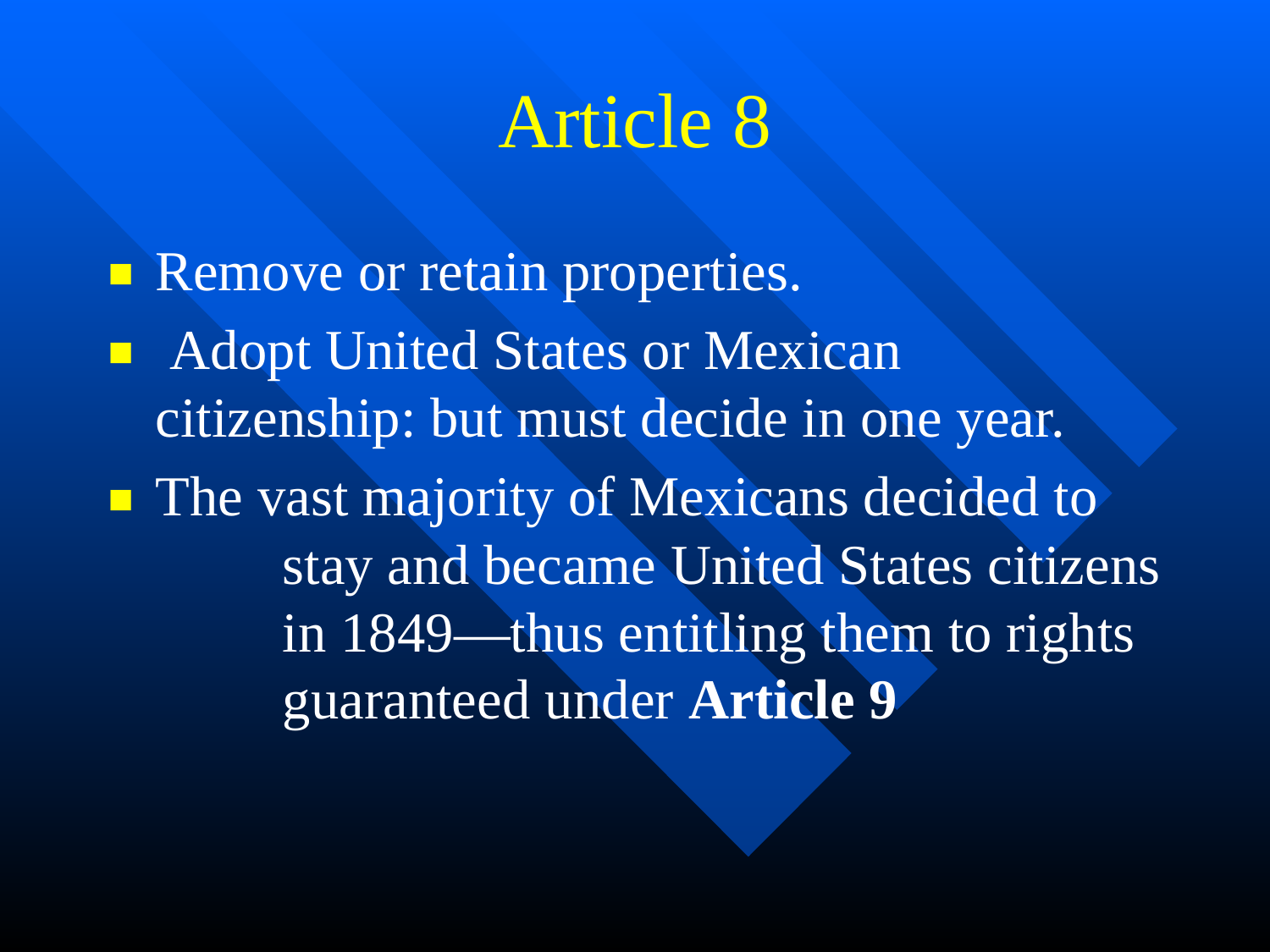

# Article 8
Remove or retain properties.
 Adopt United States or Mexican 	citizenship: but must decide in one year.
The vast majority of Mexicans decided to 	stay and became United States citizens 	in 1849—thus entitling them to rights 	guaranteed under Article 9